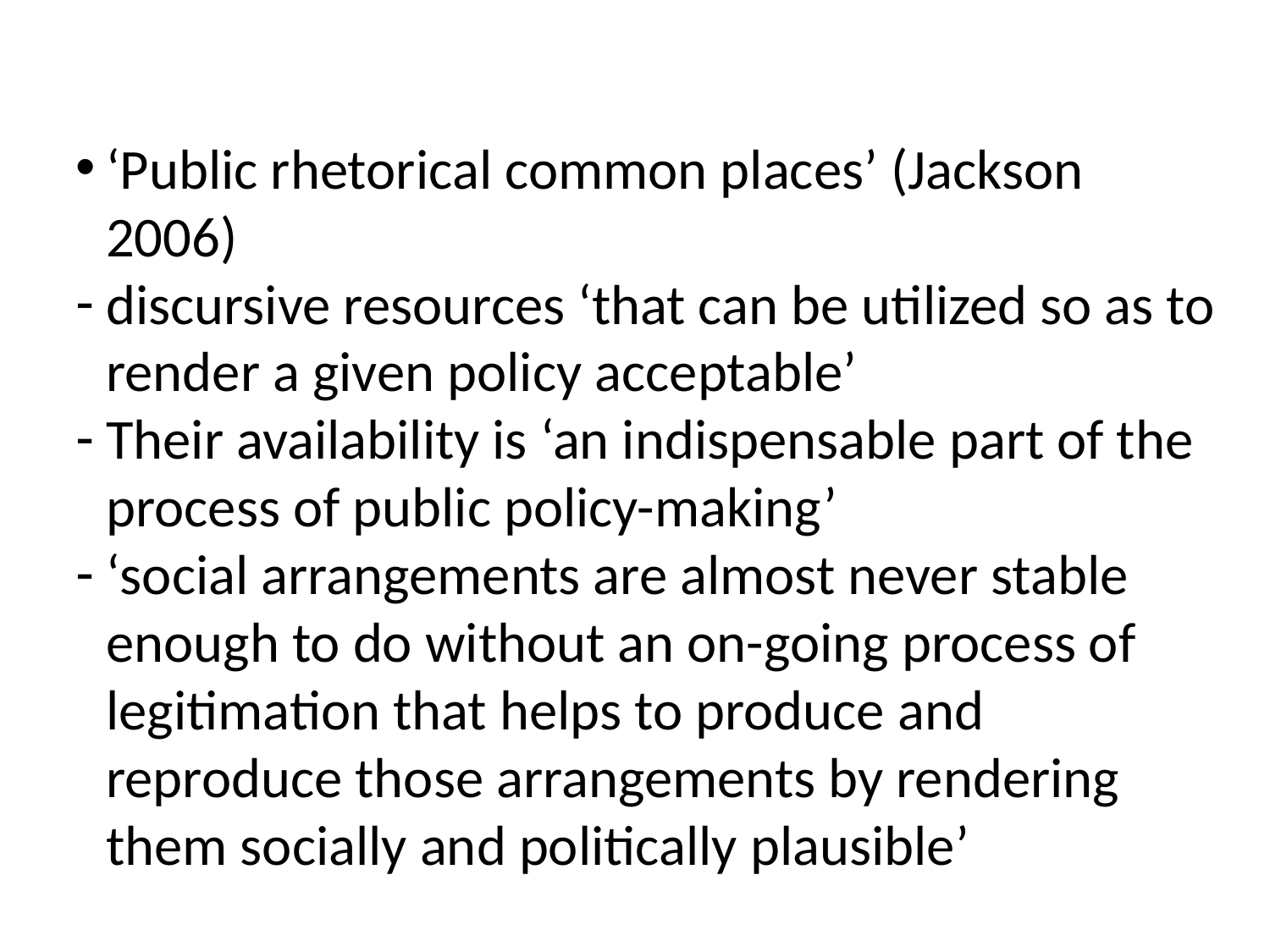

23
‘Public rhetorical common places’ (Jackson 2006)
discursive resources ‘that can be utilized so as to render a given policy acceptable’
Their availability is ‘an indispensable part of the process of public policy-making’
‘social arrangements are almost never stable enough to do without an on-going process of legitimation that helps to produce and reproduce those arrangements by rendering them socially and politically plausible’